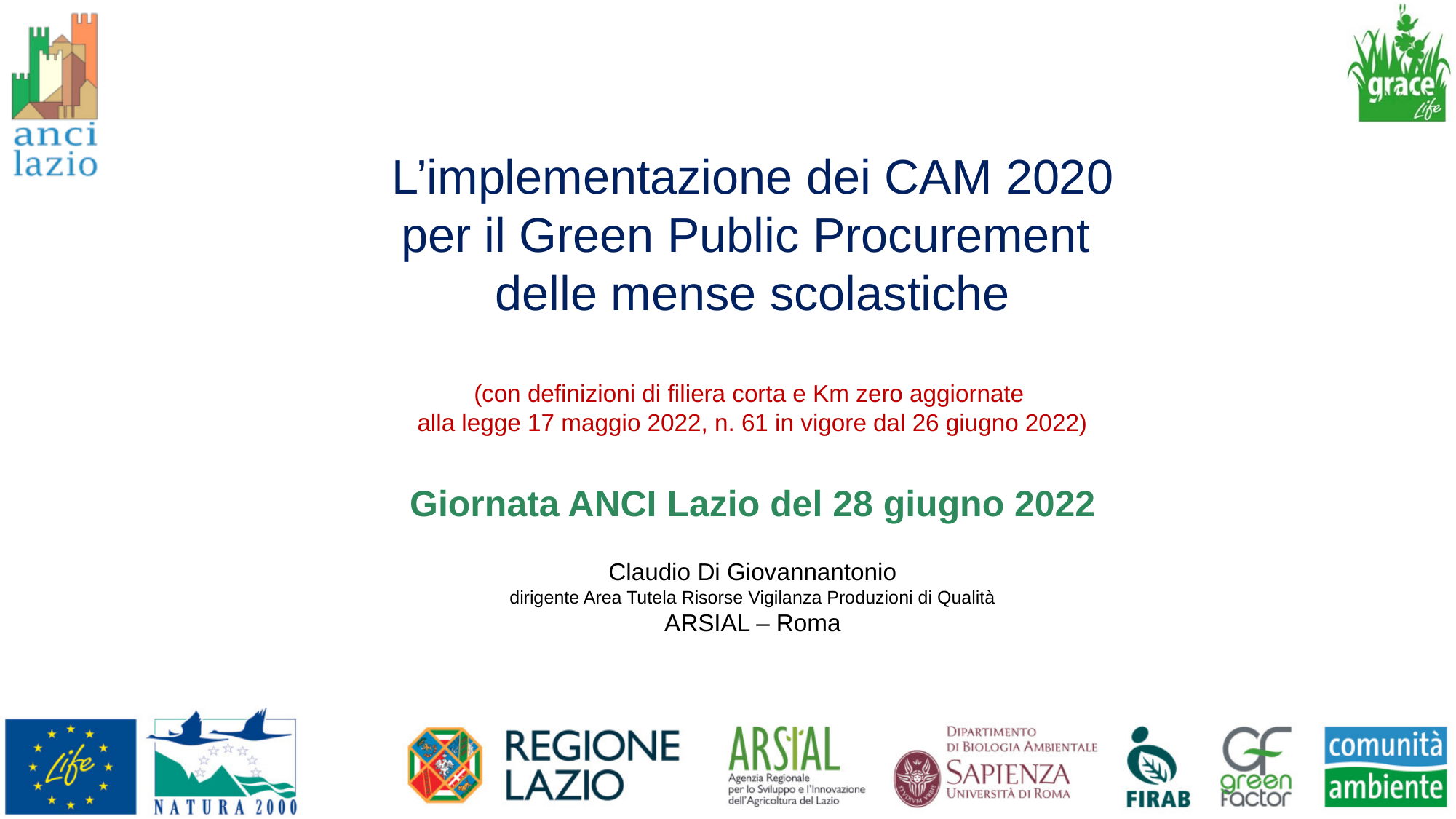

L’implementazione dei CAM 2020
per il Green Public Procurement
delle mense scolastiche

(con definizioni di filiera corta e Km zero aggiornate
alla legge 17 maggio 2022, n. 61 in vigore dal 26 giugno 2022)

Giornata ANCI Lazio del 28 giugno 2022

Claudio Di Giovannantonio
dirigente Area Tutela Risorse Vigilanza Produzioni di Qualità
ARSIAL – Roma